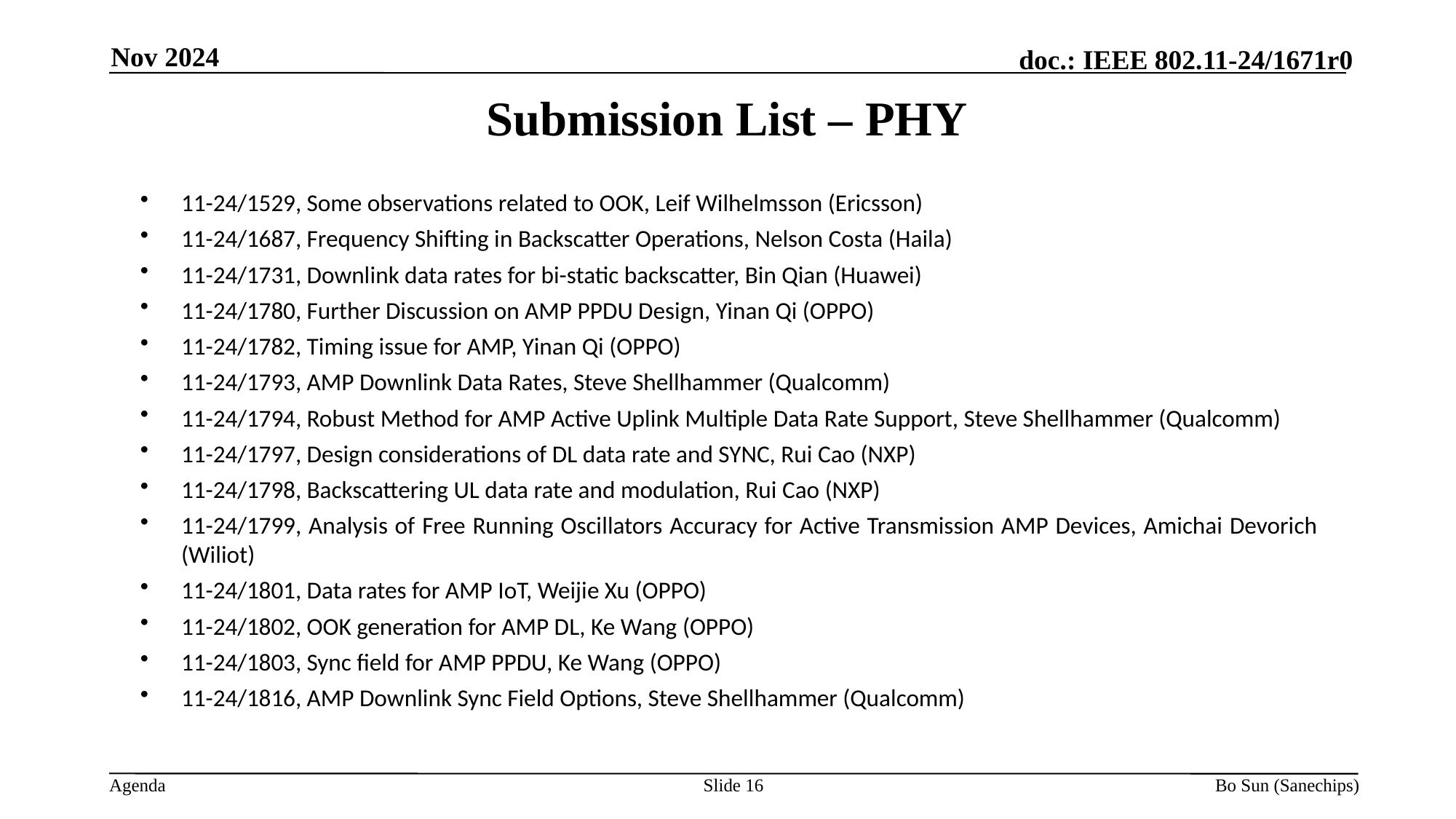

Nov 2024
Submission List – PHY
11-24/1529, Some observations related to OOK, Leif Wilhelmsson (Ericsson)
11-24/1687, Frequency Shifting in Backscatter Operations, Nelson Costa (Haila)
11-24/1731, Downlink data rates for bi-static backscatter, Bin Qian (Huawei)
11-24/1780, Further Discussion on AMP PPDU Design, Yinan Qi (OPPO)
11-24/1782, Timing issue for AMP, Yinan Qi (OPPO)
11-24/1793, AMP Downlink Data Rates, Steve Shellhammer (Qualcomm)
11-24/1794, Robust Method for AMP Active Uplink Multiple Data Rate Support, Steve Shellhammer (Qualcomm)
11-24/1797, Design considerations of DL data rate and SYNC, Rui Cao (NXP)
11-24/1798, Backscattering UL data rate and modulation, Rui Cao (NXP)
11-24/1799, Analysis of Free Running Oscillators Accuracy for Active Transmission AMP Devices, Amichai Devorich (Wiliot)
11-24/1801, Data rates for AMP IoT, Weijie Xu (OPPO)
11-24/1802, OOK generation for AMP DL, Ke Wang (OPPO)
11-24/1803, Sync field for AMP PPDU, Ke Wang (OPPO)
11-24/1816, AMP Downlink Sync Field Options, Steve Shellhammer (Qualcomm)

Slide 16
Bo Sun (Sanechips)